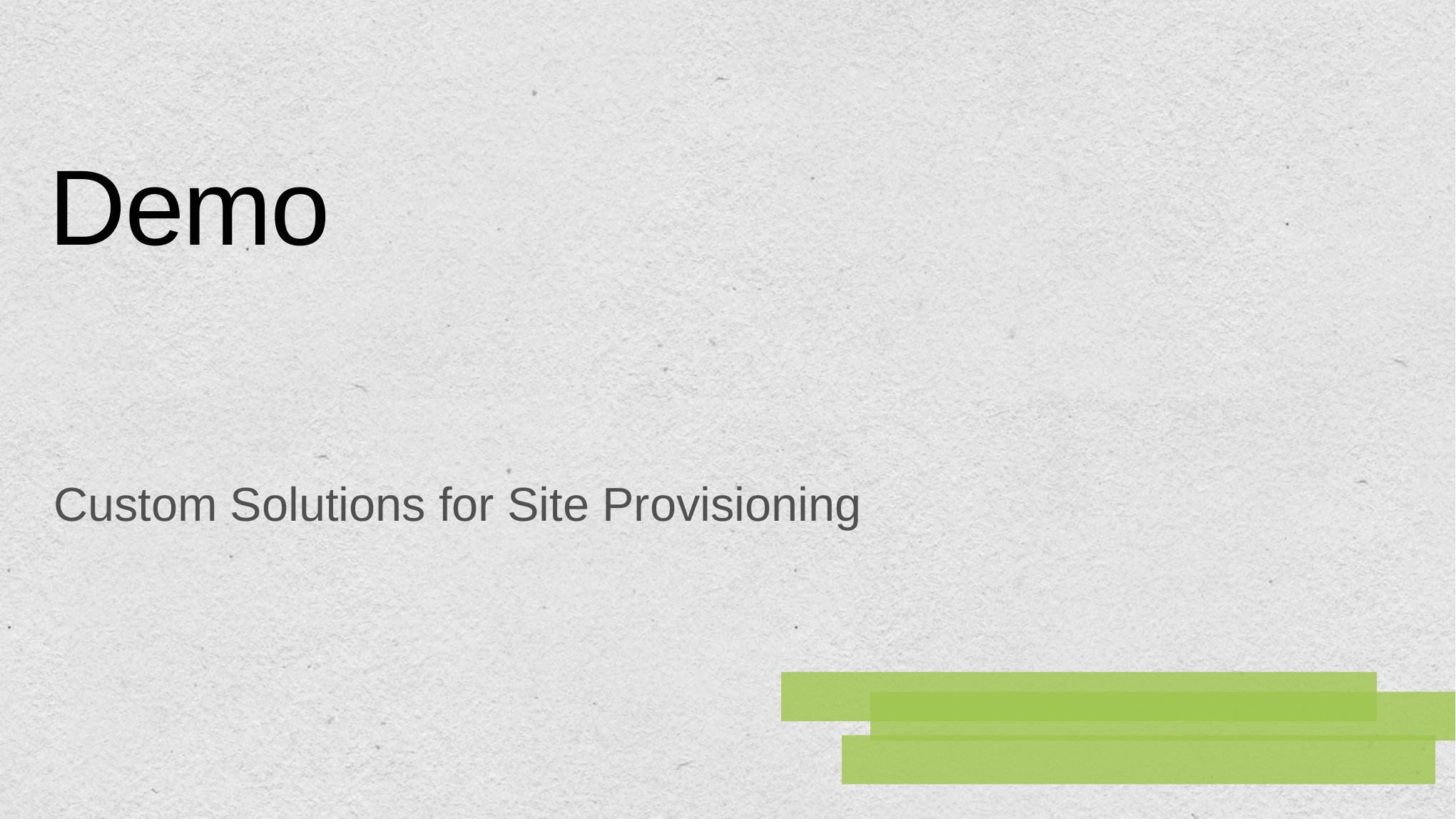

# Demo
Custom Solutions for Site Provisioning